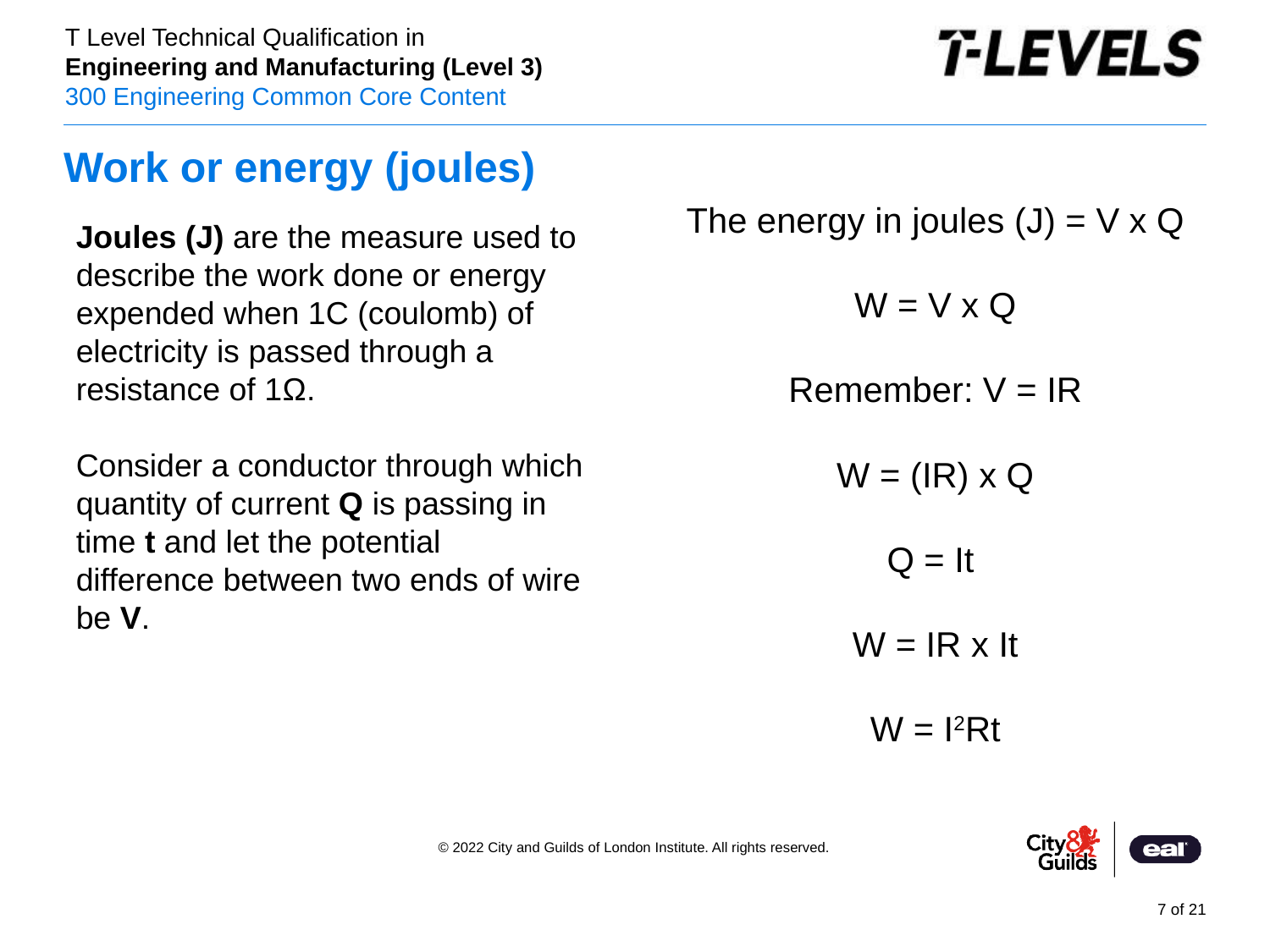

# Work or energy (joules)
The energy in joules (J) = V x Q

W = V x Q

Remember: V = IR

W = (IR) x Q

Q = It

W = IR x It

W = I2Rt
Joules (J) are the measure used to describe the work done or energy expended when 1C (coulomb) of electricity is passed through a resistance of 1Ω.

Consider a conductor through which quantity of current Q is passing in time t and let the potential difference between two ends of wire be V.